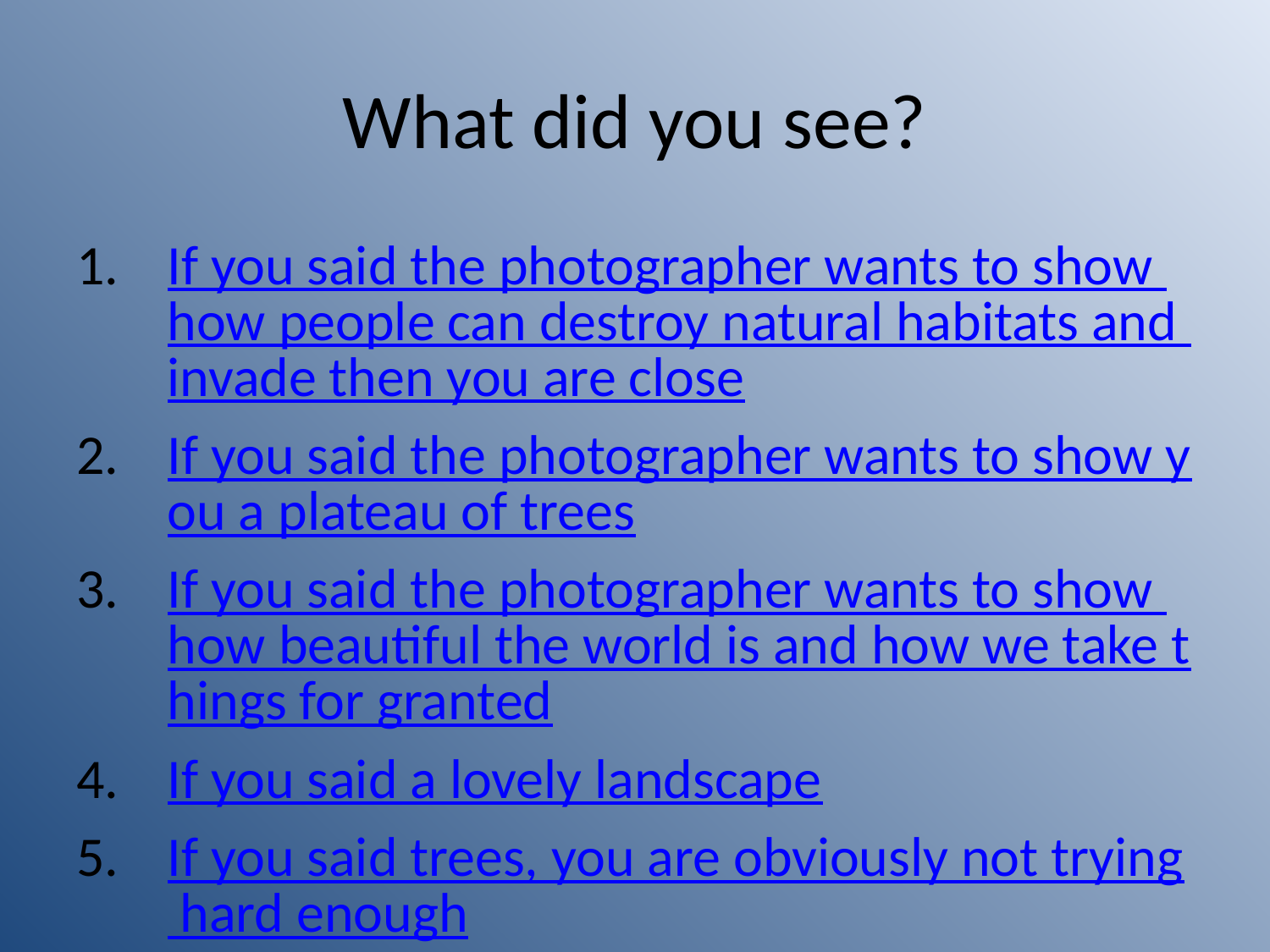

# What did you see?
If you said the photographer wants to show how people can destroy natural habitats and invade then you are close
If you said the photographer wants to show you a plateau of trees
If you said the photographer wants to show how beautiful the world is and how we take things for granted
If you said a lovely landscape
If you said trees, you are obviously not trying hard enough
If you said none of the above

Click here to see the picture again.